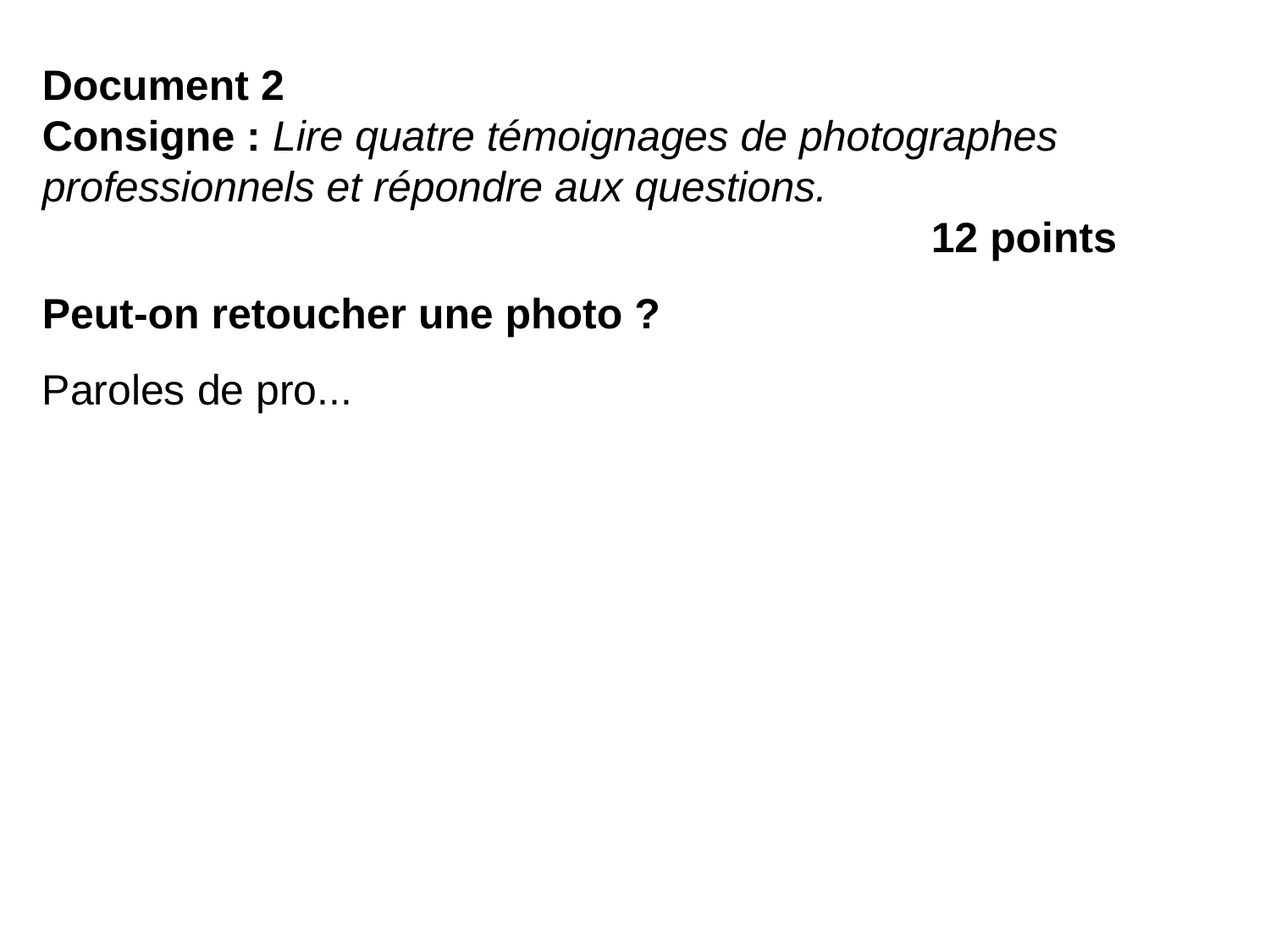

Document 2
Consigne : Lire quatre témoignages de photographes professionnels et répondre aux questions.										12 points
Peut-on retoucher une photo ?
Paroles de pro...